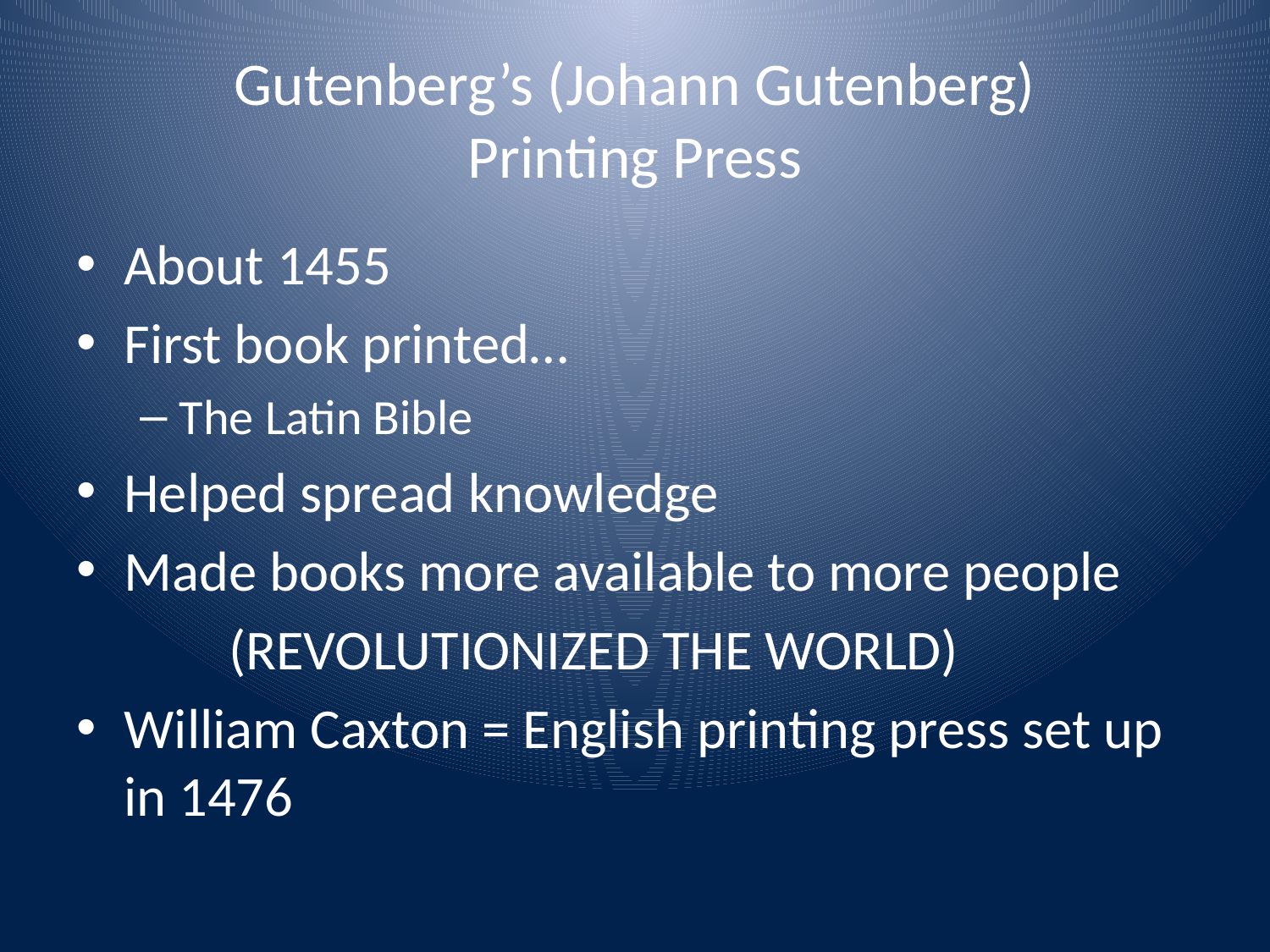

# Gutenberg’s (Johann Gutenberg) Printing Press
About 1455
First book printed…
The Latin Bible
Helped spread knowledge
Made books more available to more people
            (REVOLUTIONIZED THE WORLD)
William Caxton = English printing press set up in 1476